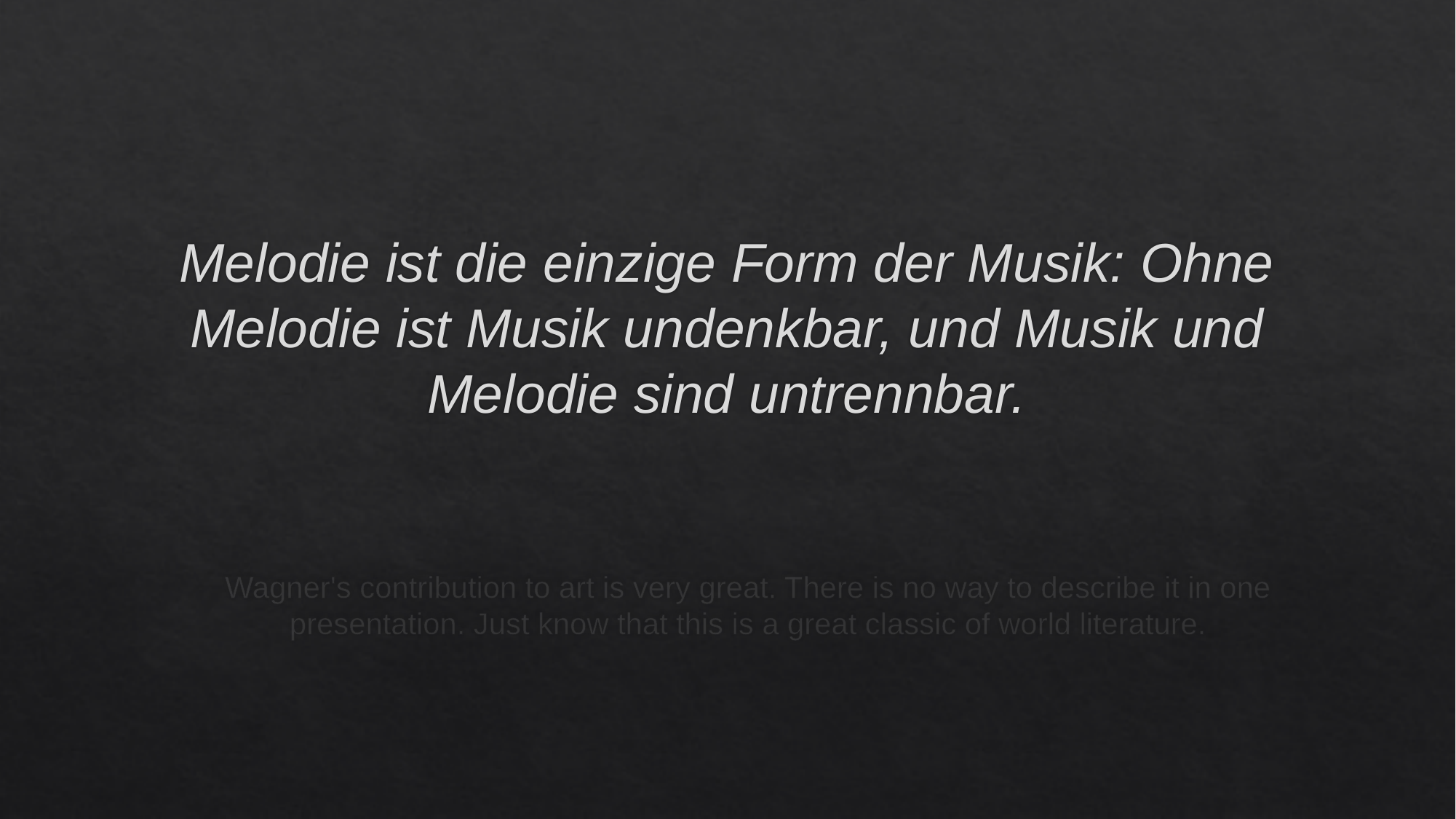

# Melodie ist die einzige Form der Musik: Ohne Melodie ist Musik undenkbar, und Musik und Melodie sind untrennbar.
Wagner's contribution to art is very great. There is no way to describe it in one presentation. Just know that this is a great classic of world literature.